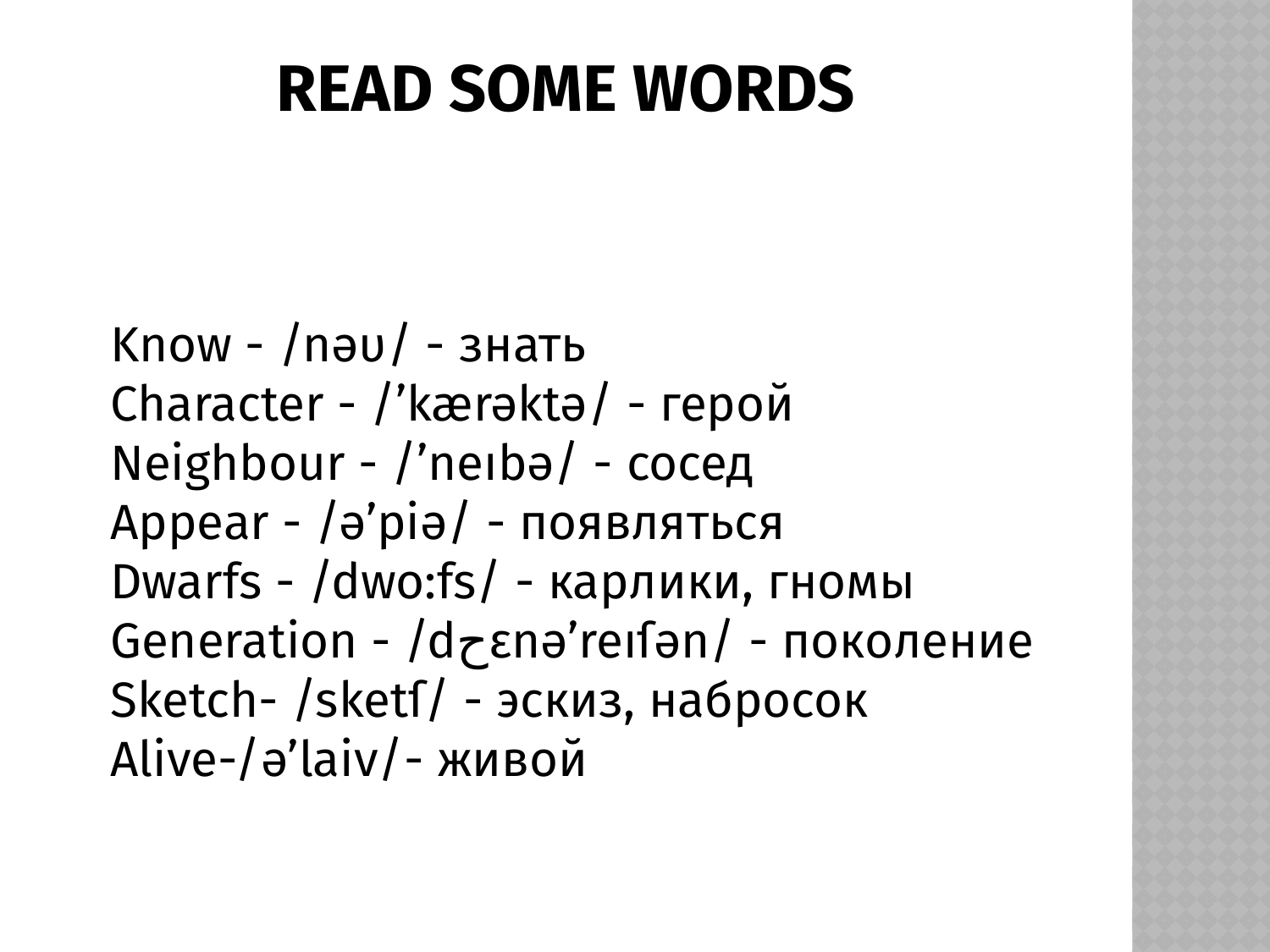

# read some words
Know - /nəυ/ - знать
Character - /’kærəktə/ - герой
Neighbour - /’neıbə/ - сосед
Appear - /ə’piə/ - появляться
Dwarfs - /dwo:fs/ - карлики, гномы
Generation - /dﺡεnə’reıſən/ - поколение
Sketch- /sketſ/ - эскиз, набросок
Alive-/ə’laiv/- живой